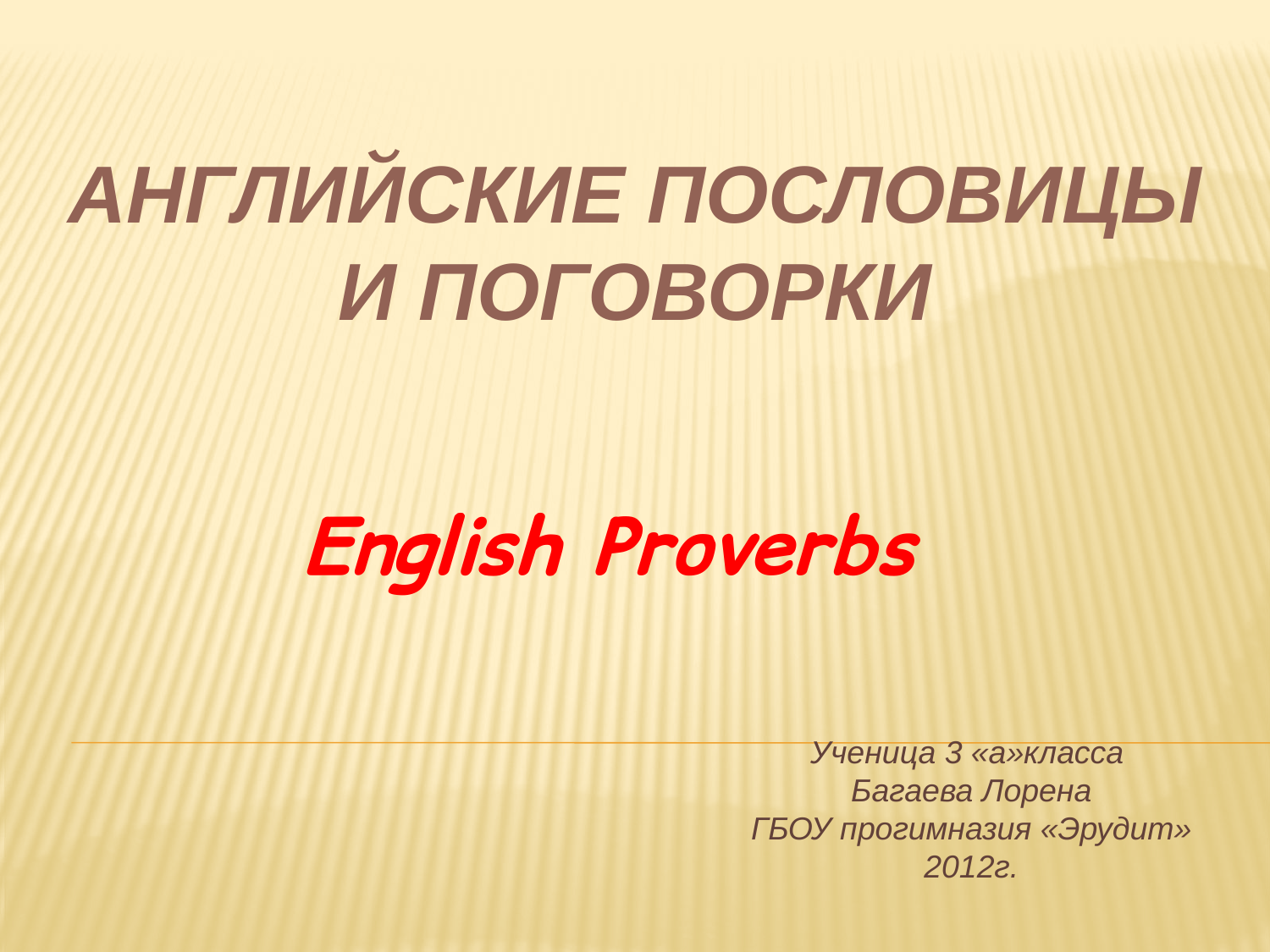

# Английские пословицы и поговорки
English Proverbs
     Ученица 3 «а»класса
     Багаева Лорена
     ГБОУ прогимназия «Эрудит»
      2012г.